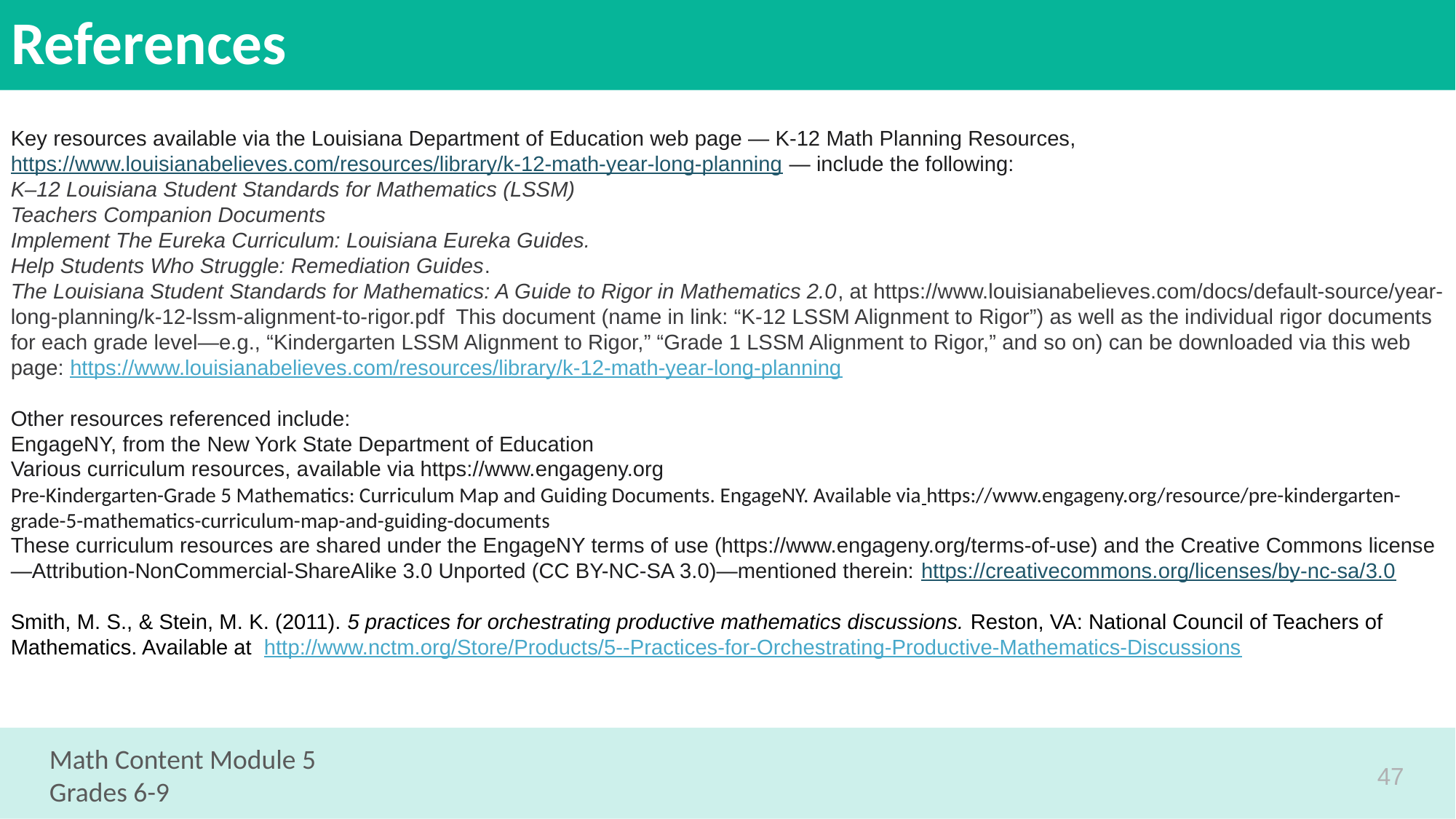

# References
Key resources available via the Louisiana Department of Education web page — K-12 Math Planning Resources, https://www.louisianabelieves.com/resources/library/k-12-math-year-long-planning — include the following:
K–12 Louisiana Student Standards for Mathematics (LSSM)
Teachers Companion Documents
Implement The Eureka Curriculum: Louisiana Eureka Guides.
Help Students Who Struggle: Remediation Guides.
The Louisiana Student Standards for Mathematics: A Guide to Rigor in Mathematics 2.0, at https://www.louisianabelieves.com/docs/default-source/year-long-planning/k-12-lssm-alignment-to-rigor.pdf  This document (name in link: “K-12 LSSM Alignment to Rigor”) as well as the individual rigor documents for each grade level—e.g., “Kindergarten LSSM Alignment to Rigor,” “Grade 1 LSSM Alignment to Rigor,” and so on) can be downloaded via this web page: https://www.louisianabelieves.com/resources/library/k-12-math-year-long-planning

Other resources referenced include:
EngageNY, from the New York State Department of Education
Various curriculum resources, available via https://www.engageny.org
Pre-Kindergarten-Grade 5 Mathematics: Curriculum Map and Guiding Documents. EngageNY. Available via https://www.engageny.org/resource/pre-kindergarten-grade-5-mathematics-curriculum-map-and-guiding-documents
These curriculum resources are shared under the EngageNY terms of use (https://www.engageny.org/terms-of-use) and the Creative Commons license—Attribution-NonCommercial-ShareAlike 3.0 Unported (CC BY-NC-SA 3.0)—mentioned therein: https://creativecommons.org/licenses/by-nc-sa/3.0

Smith, M. S., & Stein, M. K. (2011). 5 practices for orchestrating productive mathematics discussions. Reston, VA: National Council of Teachers of Mathematics. Available at  http://www.nctm.org/Store/Products/5--Practices-for-Orchestrating-Productive-Mathematics-Discussions

Math Content Module 5
Grades 6-9
47